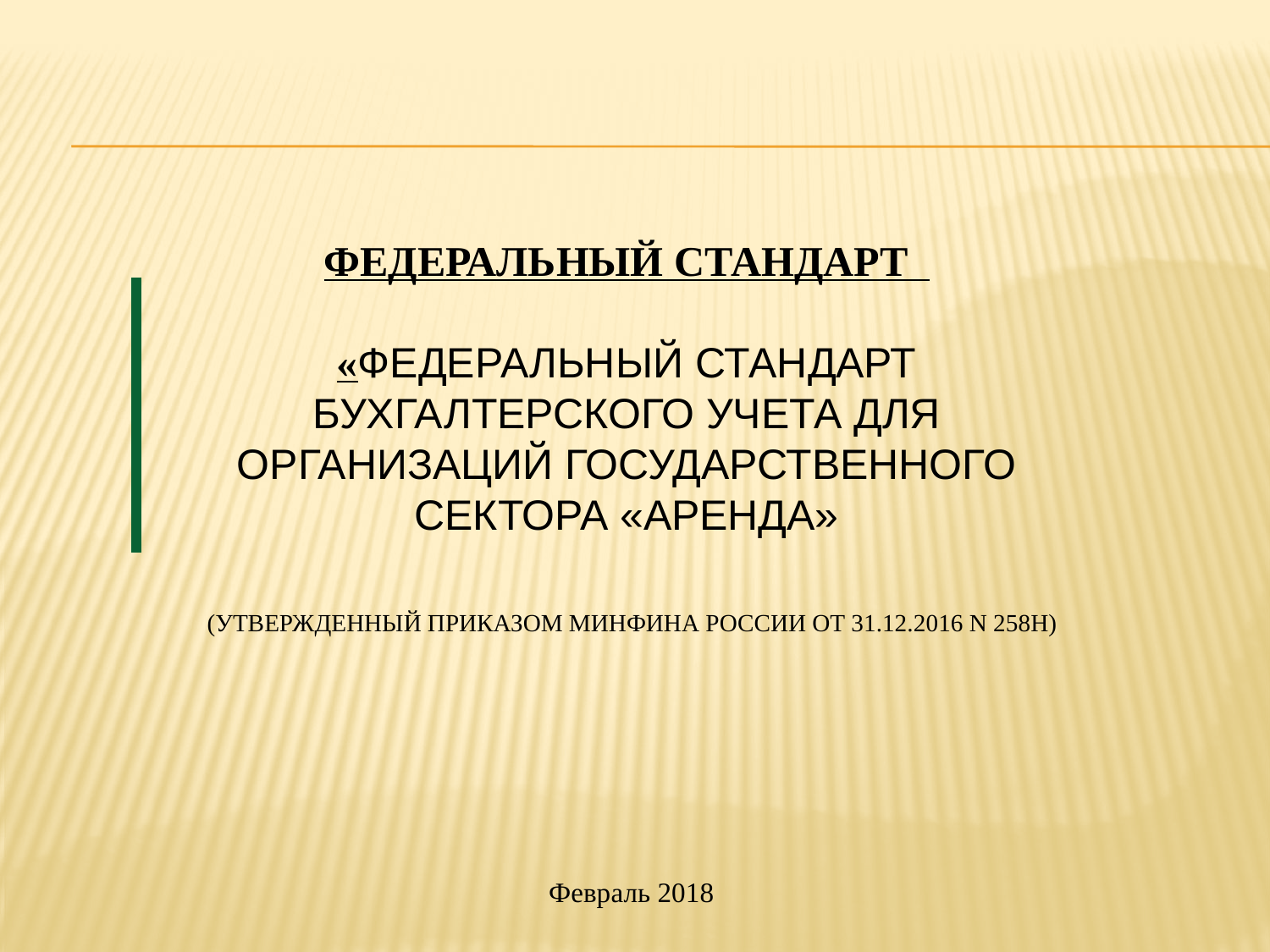

# Федеральный стандарт «Федеральный стандарт бухгалтерского учета для организаций государственного сектора «Аренда» (утвержденный Приказом Минфина России от 31.12.2016 N 258н)

Февраль 2018